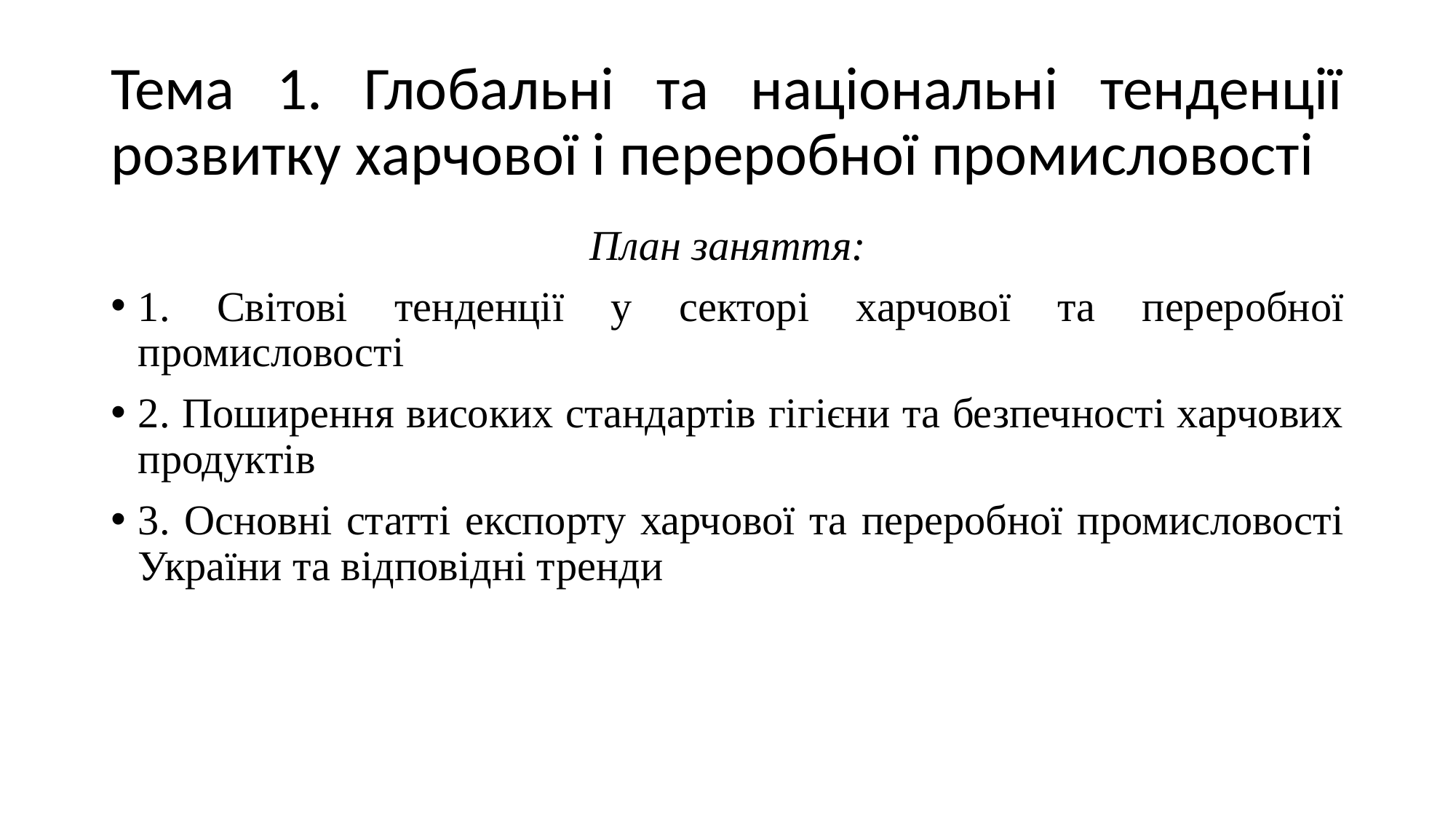

# Тема 1. Глобальні та національні тенденції розвитку харчової і переробної промисловості
План заняття:
1. Світові тенденції у секторі харчової та переробної промисловості
2. Поширення високих стандартів гігієни та безпечності харчових продуктів
3. Основні статті експорту харчової та переробної промисловості України та відповідні тренди